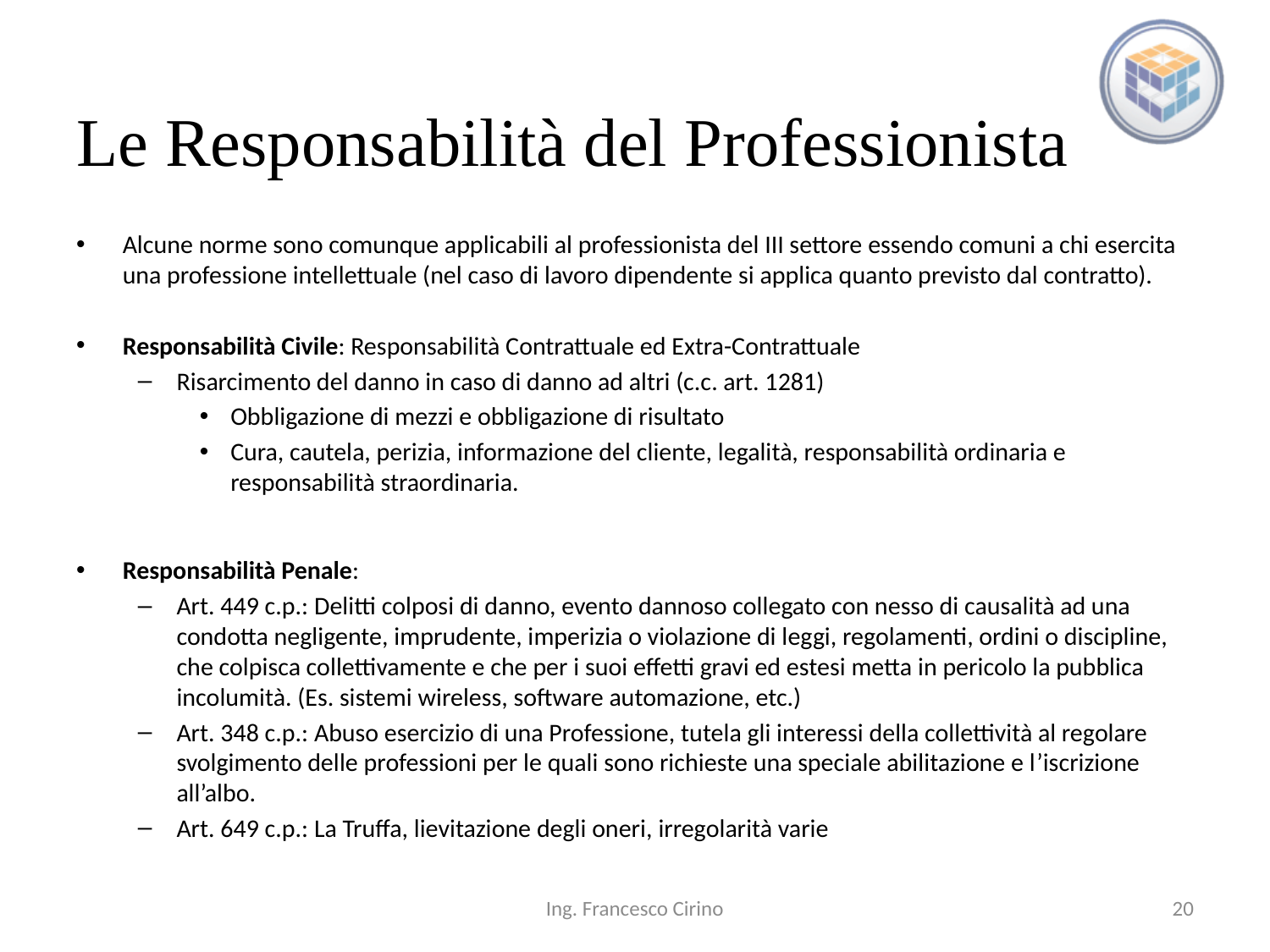

# Le Responsabilità del Professionista
Alcune norme sono comunque applicabili al professionista del III settore essendo comuni a chi esercita una professione intellettuale (nel caso di lavoro dipendente si applica quanto previsto dal contratto).

Responsabilità Civile: Responsabilità Contrattuale ed Extra-Contrattuale
Risarcimento del danno in caso di danno ad altri (c.c. art. 1281)
Obbligazione di mezzi e obbligazione di risultato
Cura, cautela, perizia, informazione del cliente, legalità, responsabilità ordinaria e responsabilità straordinaria.

Responsabilità Penale:
Art. 449 c.p.: Delitti colposi di danno, evento dannoso collegato con nesso di causalità ad una condotta negligente, imprudente, imperizia o violazione di leggi, regolamenti, ordini o discipline, che colpisca collettivamente e che per i suoi effetti gravi ed estesi metta in pericolo la pubblica incolumità. (Es. sistemi wireless, software automazione, etc.)
Art. 348 c.p.: Abuso esercizio di una Professione, tutela gli interessi della collettività al regolare svolgimento delle professioni per le quali sono richieste una speciale abilitazione e l’iscrizione all’albo.
Art. 649 c.p.: La Truffa, lievitazione degli oneri, irregolarità varie
Ing. Francesco Cirino
20